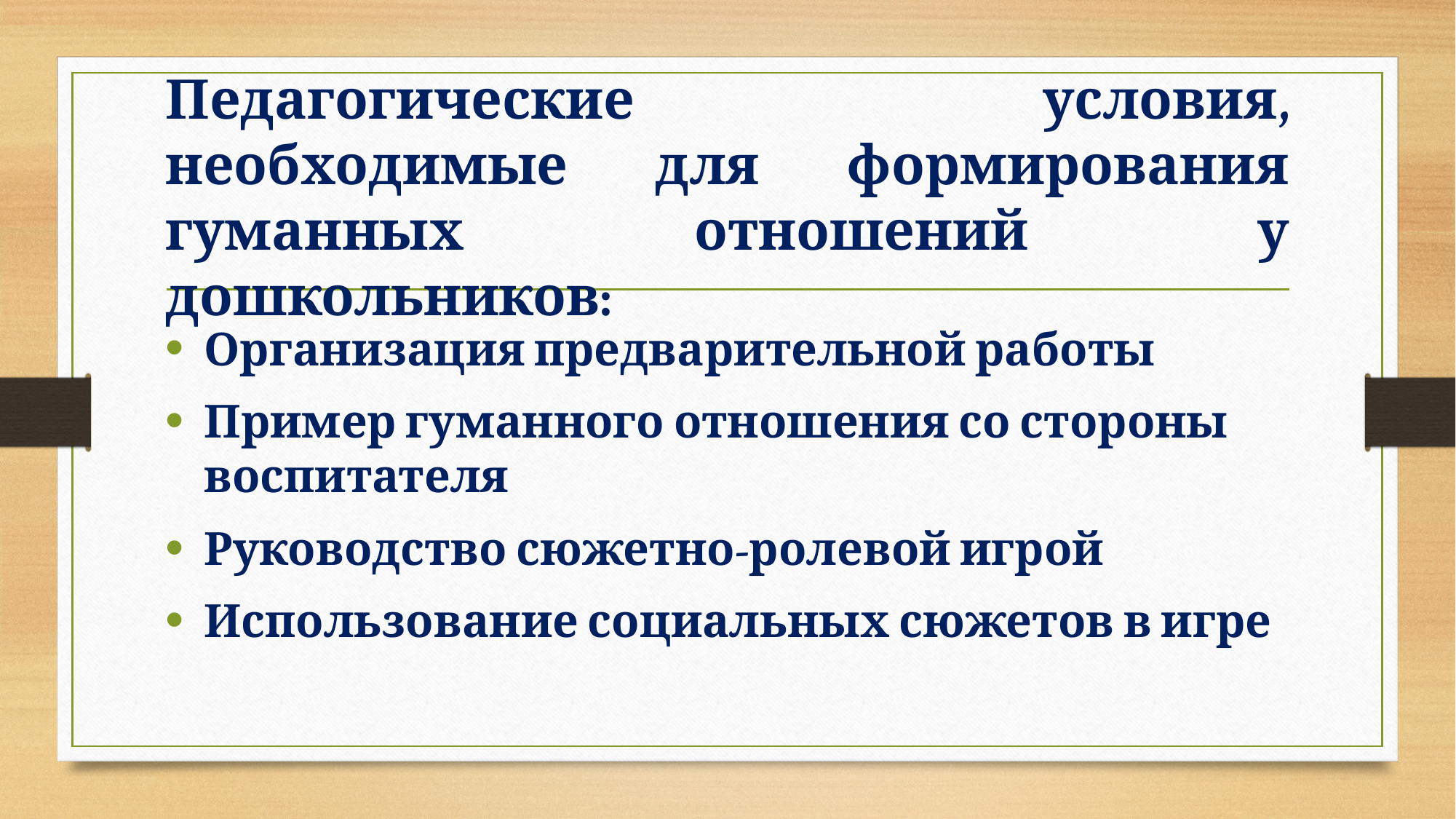

# Педагогические условия, необходимые для формирования гуманных отношений у дошкольников:
Организация предварительной работы
Пример гуманного отношения со стороны воспитателя
Руководство сюжетно-ролевой игрой
Использование социальных сюжетов в игре